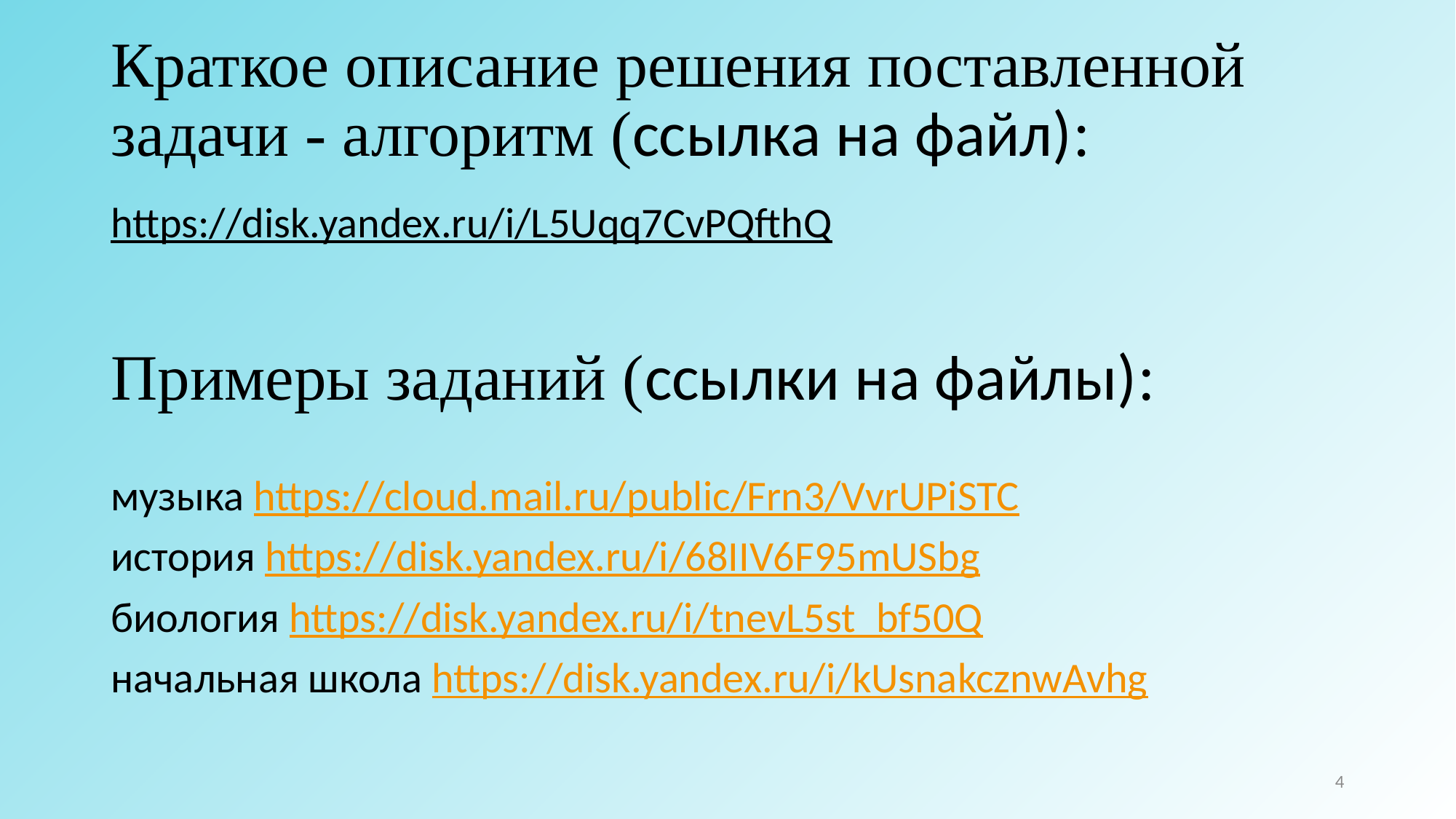

Краткое описание решения поставленной задачи - алгоритм (ссылка на файл):
https://disk.yandex.ru/i/L5Uqq7CvPQfthQ
Примеры заданий (ссылки на файлы):
музыка https://cloud.mail.ru/public/Frn3/VvrUPiSTC
история https://disk.yandex.ru/i/68IIV6F95mUSbg
биология https://disk.yandex.ru/i/tnevL5st_bf50Q
начальная школа https://disk.yandex.ru/i/kUsnakcznwAvhg
4